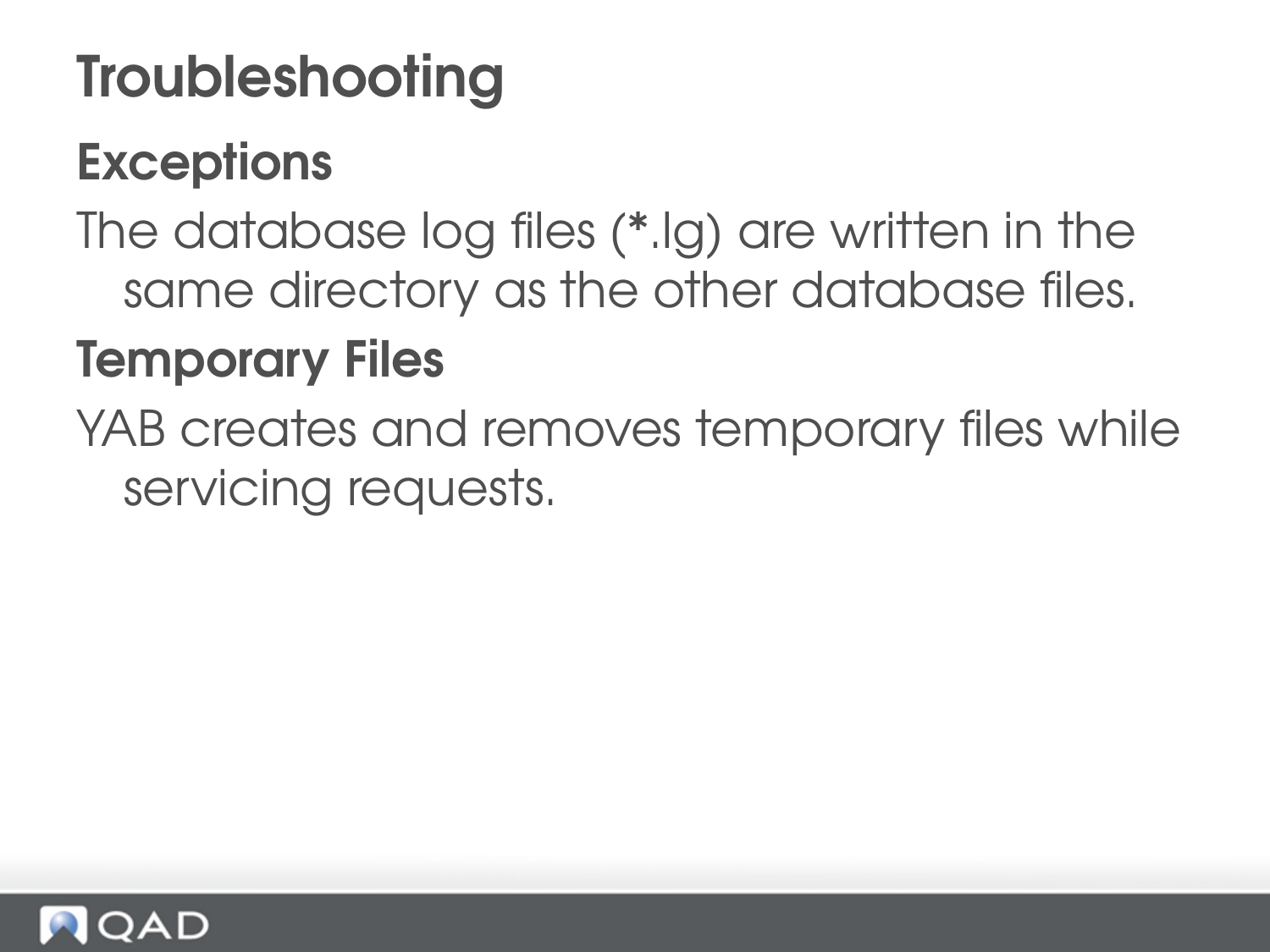

# Troubleshooting
Exceptions
The database log files (*.lg) are written in the same directory as the other database files.
Temporary Files
YAB creates and removes temporary files while servicing requests.